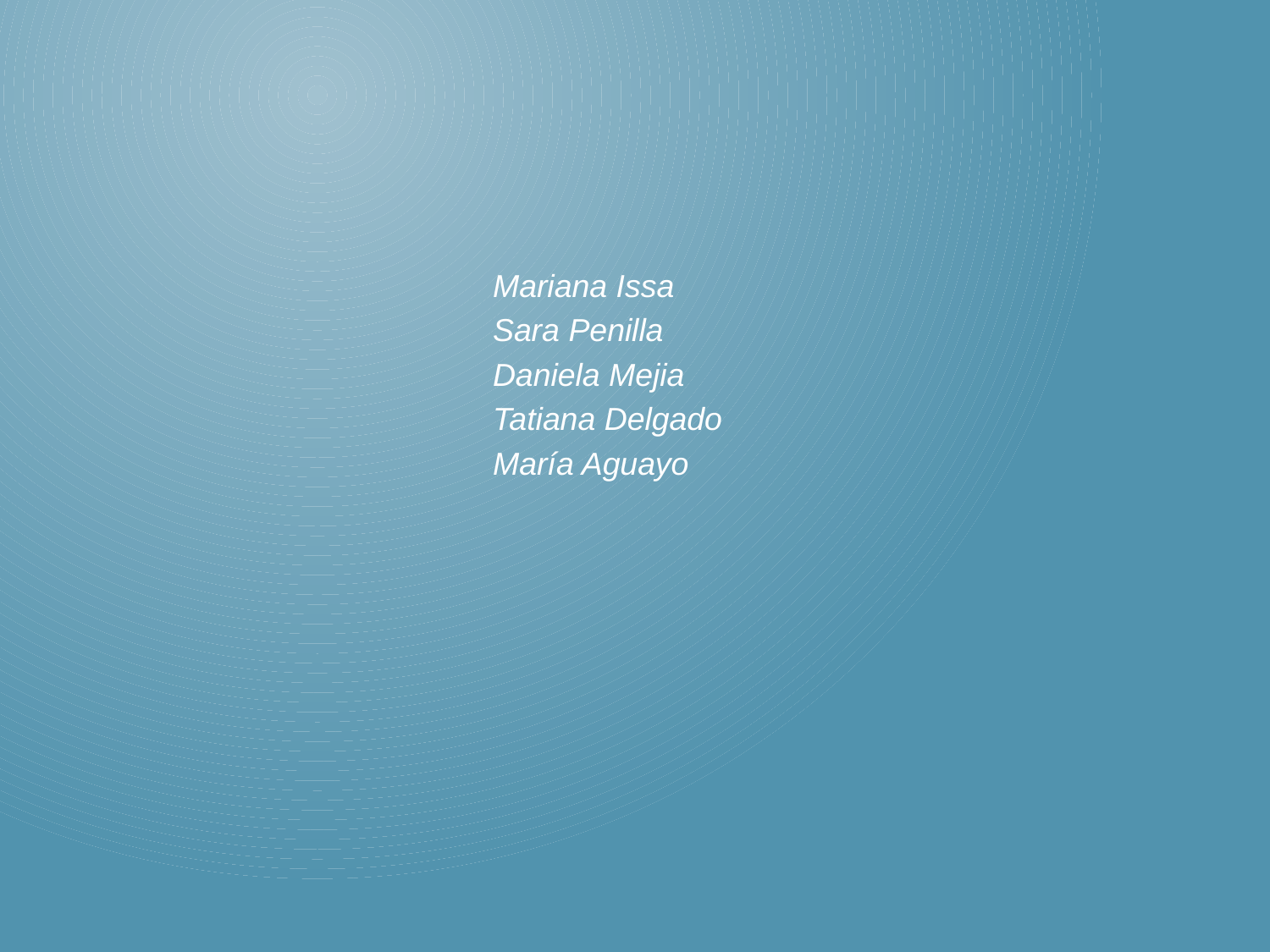

Mariana Issa
Sara Penilla
Daniela Mejia
Tatiana Delgado
María Aguayo

#